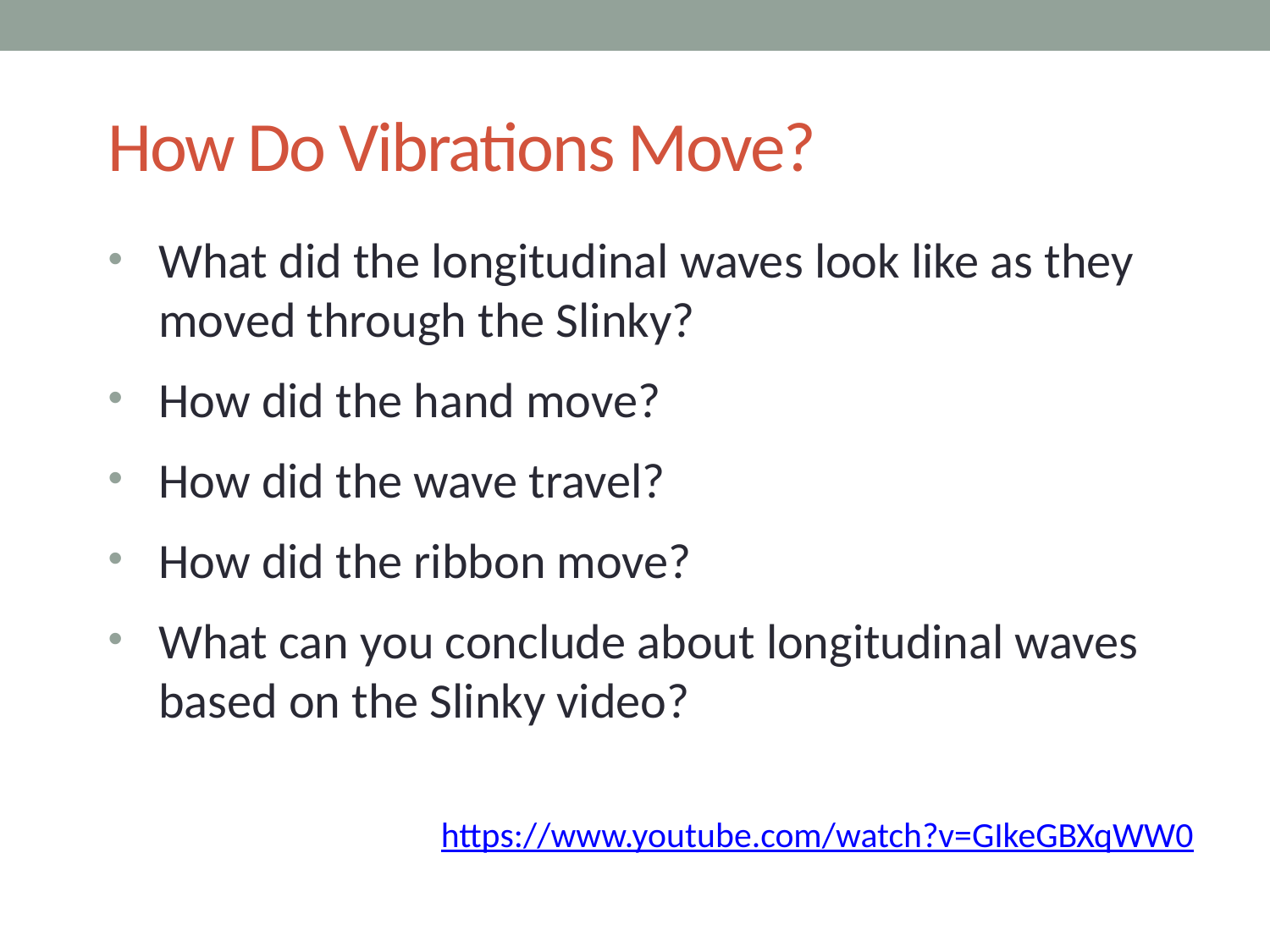

# How Do Vibrations Move?
What did the longitudinal waves look like as they moved through the Slinky?
How did the hand move?
How did the wave travel?
How did the ribbon move?
What can you conclude about longitudinal waves based on the Slinky video?
https://www.youtube.com/watch?v=GIkeGBXqWW0